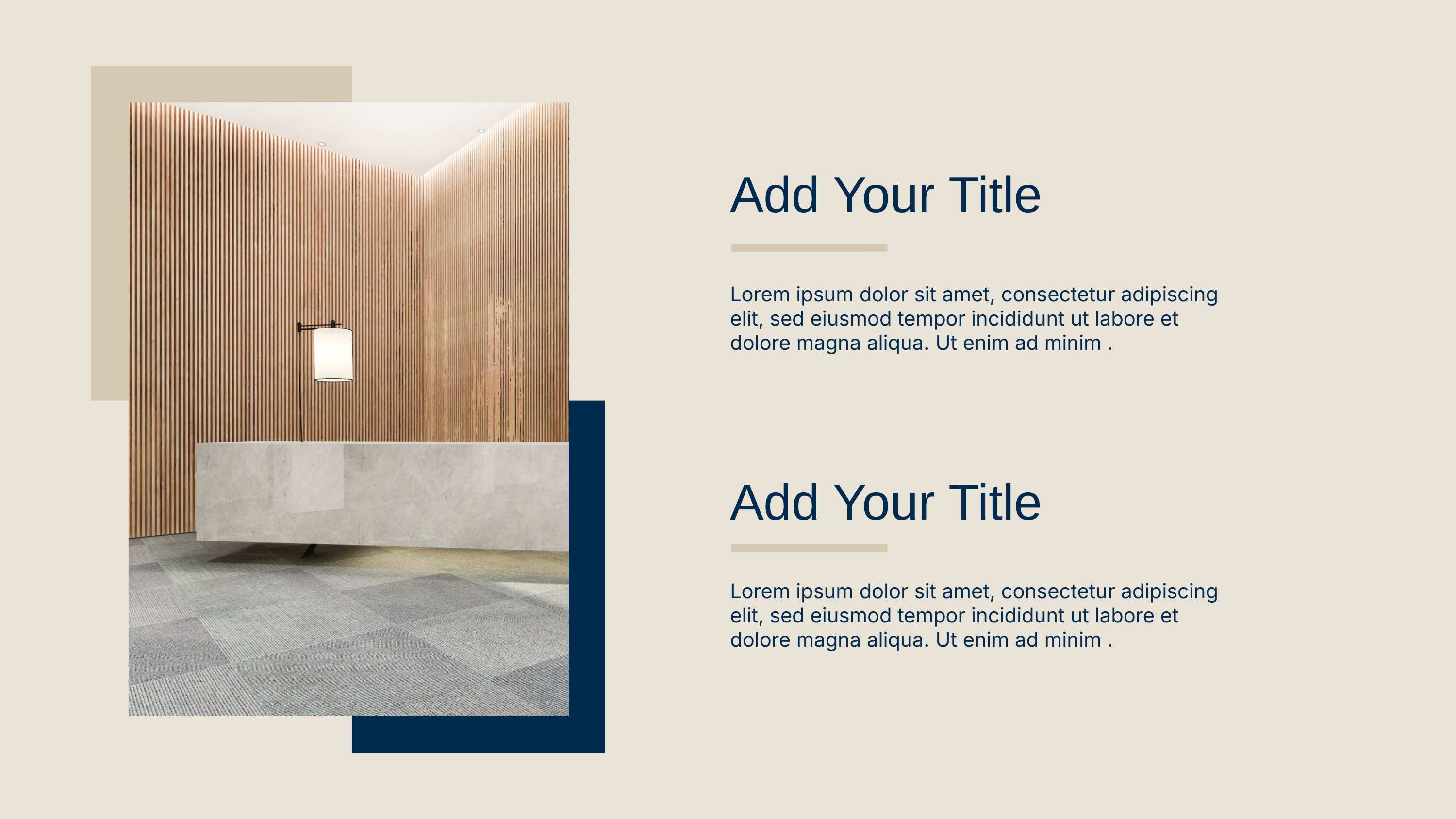

Add Your Title

Lorem ipsum dolor sit amet, consectetur adipiscing elit, sed eiusmod tempor incididunt ut labore et dolore magna aliqua. Ut enim ad minim .

Add Your Title

Lorem ipsum dolor sit amet, consectetur adipiscing elit, sed eiusmod tempor incididunt ut labore et dolore magna aliqua. Ut enim ad minim .